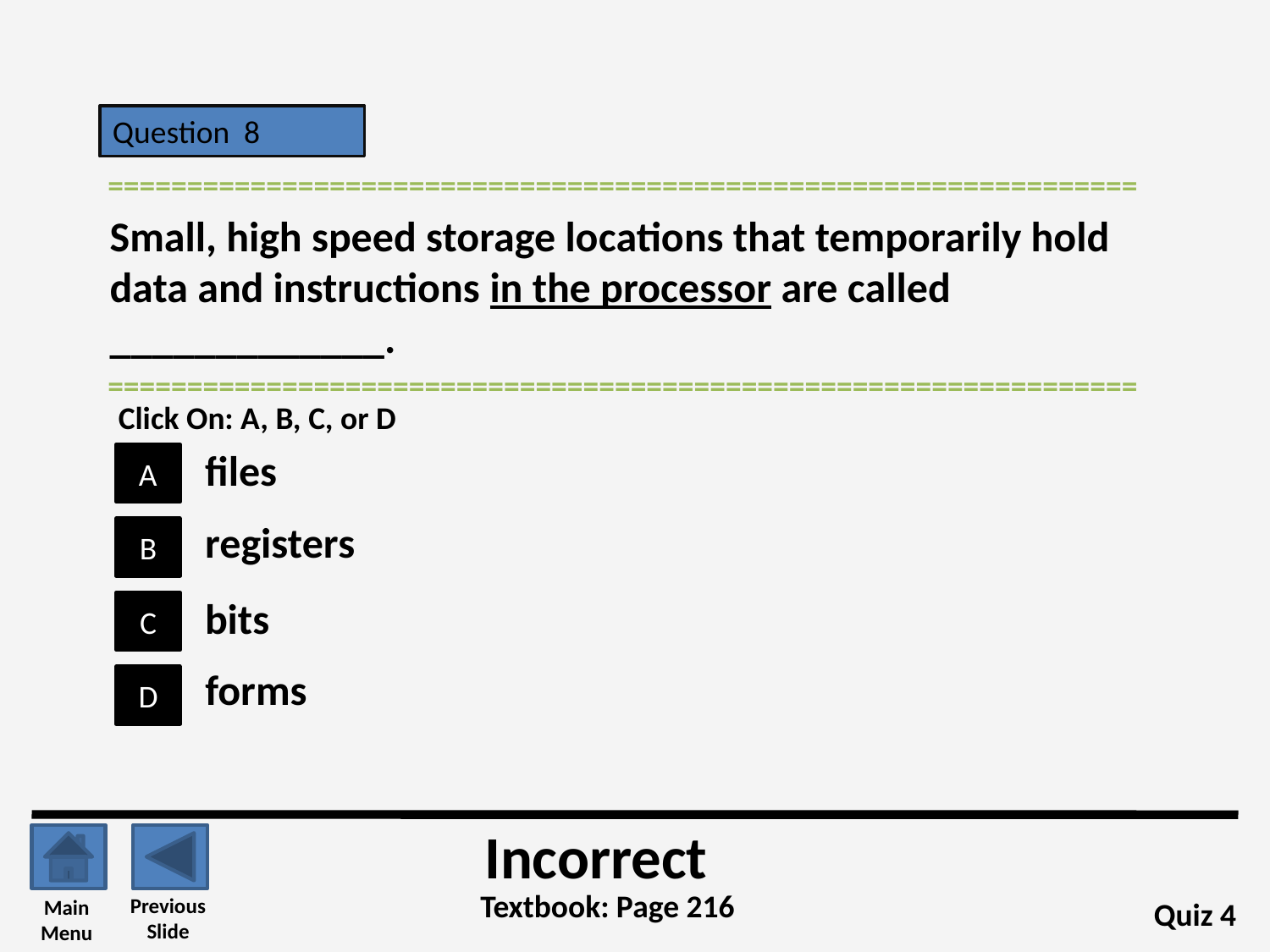

Question  8
=================================================================
Small, high speed storage locations that temporarily hold data and instructions in the processor are called _____________.
=================================================================
Click On: A, B, C, or D

files
A
registers
B
bits
C
forms
D
Incorrect

Textbook: Page 216
Previous
Slide
Main
Menu
Quiz 4